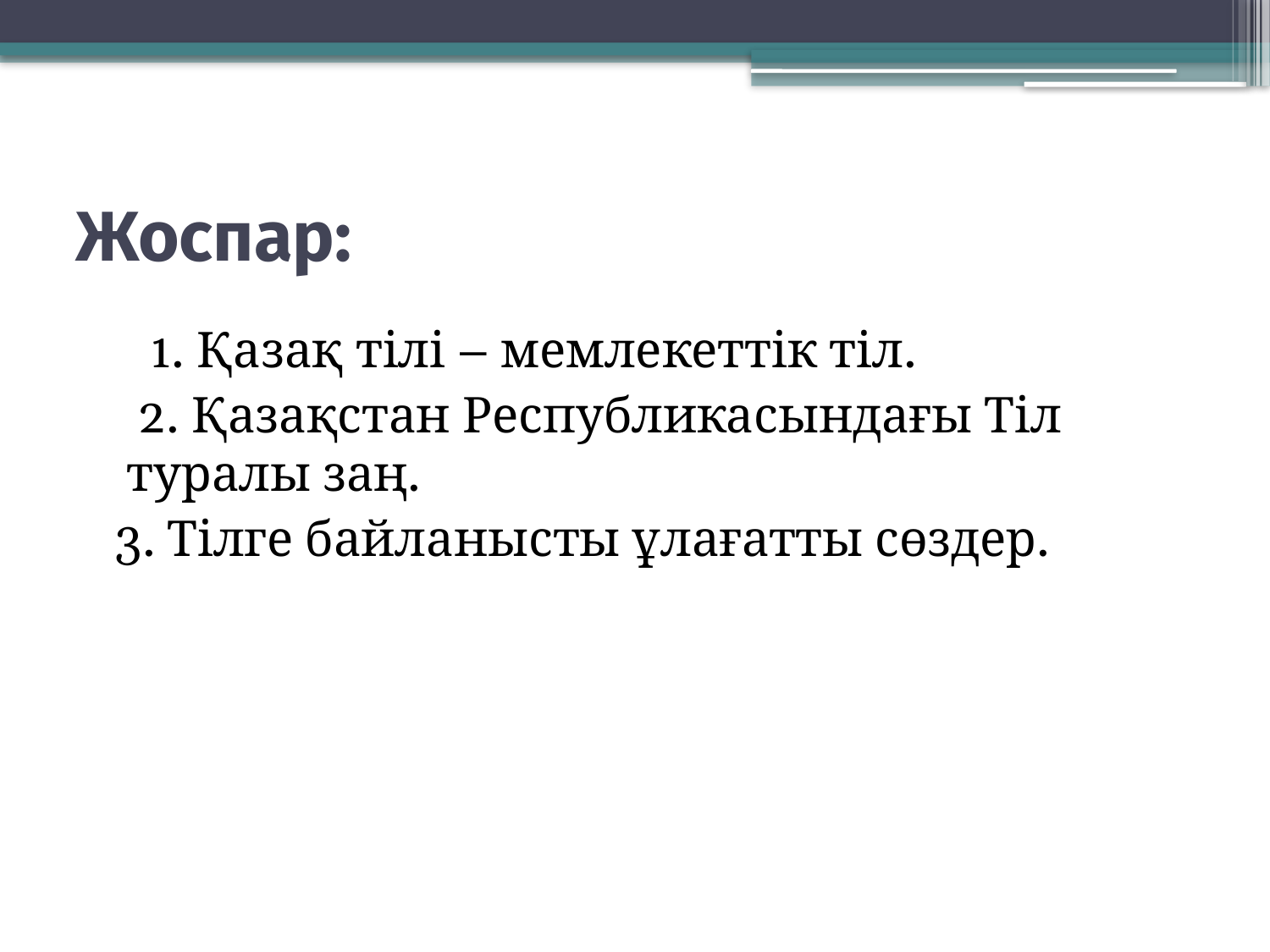

# Жоспар:
     1. Қазақ тілі – мемлекеттік тіл.
    2. Қазақстан Республикасындағы Тіл туралы заң.
  3. Тілге байланысты ұлағатты сөздер.